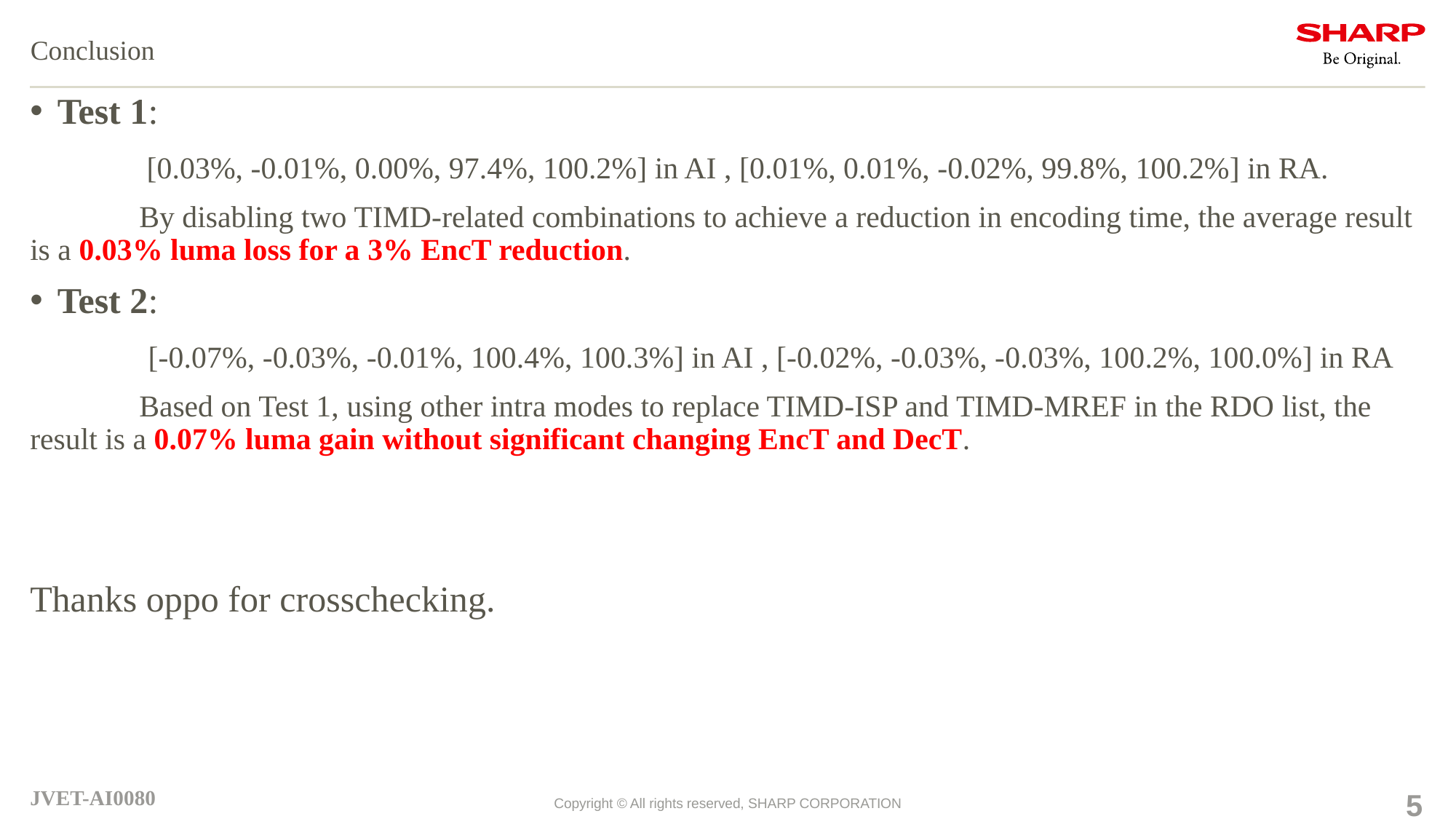

# Conclusion
Test 1:
	 [0.03%, -0.01%, 0.00%, 97.4%, 100.2%] in AI , [0.01%, 0.01%, -0.02%, 99.8%, 100.2%] in RA.
	By disabling two TIMD-related combinations to achieve a reduction in encoding time, the average result is a 0.03% luma loss for a 3% EncT reduction.
Test 2:
	 [-0.07%, -0.03%, -0.01%, 100.4%, 100.3%] in AI , [-0.02%, -0.03%, -0.03%, 100.2%, 100.0%] in RA
	Based on Test 1, using other intra modes to replace TIMD-ISP and TIMD-MREF in the RDO list, the result is a 0.07% luma gain without significant changing EncT and DecT.

Thanks oppo for crosschecking.

JVET-AI0080
Copyright © All rights reserved, SHARP CORPORATION
5